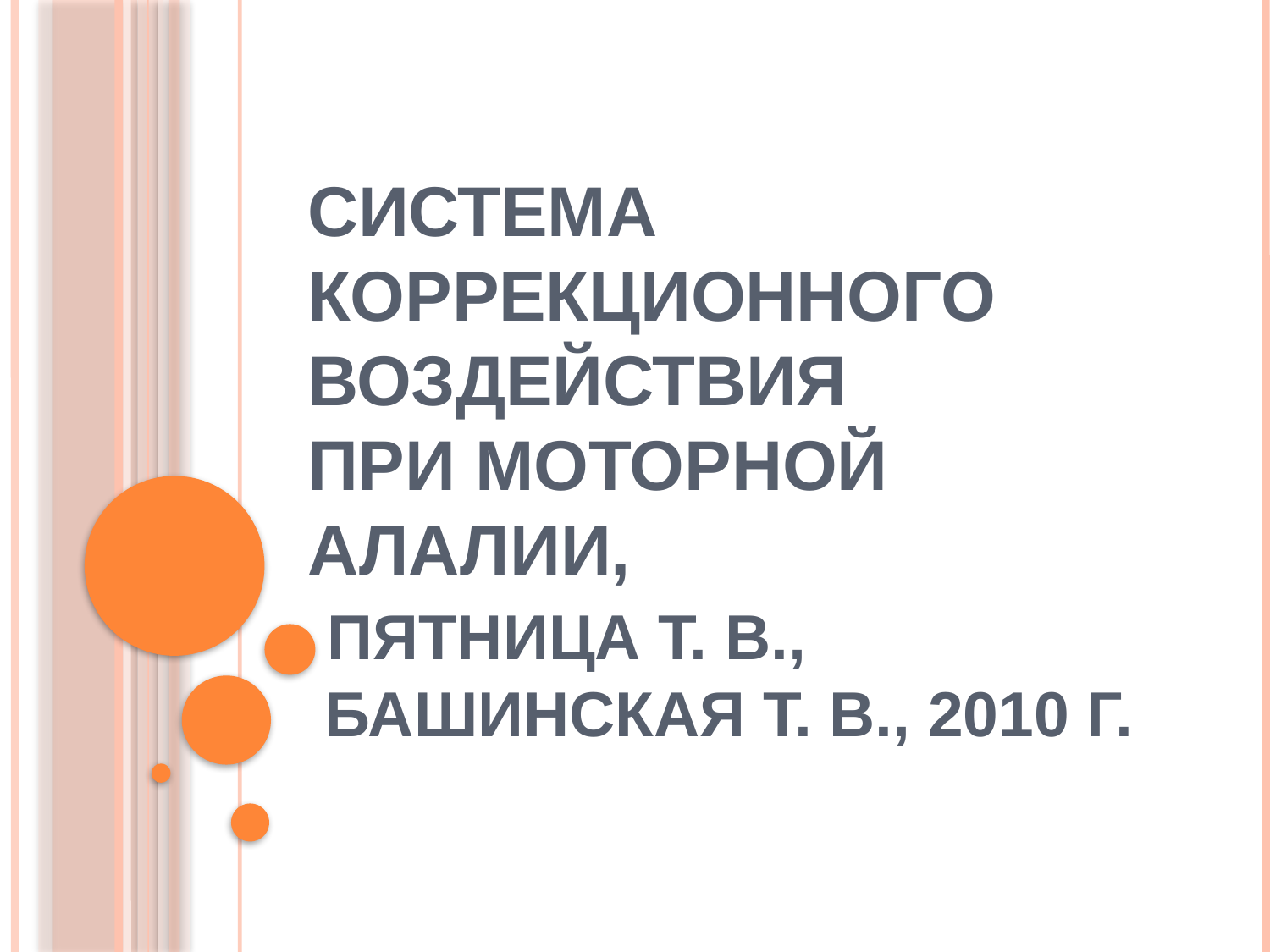

# Система коррекционного воздействия при моторной алалии, Пятница Т. В., Башинская Т. В., 2010 г.